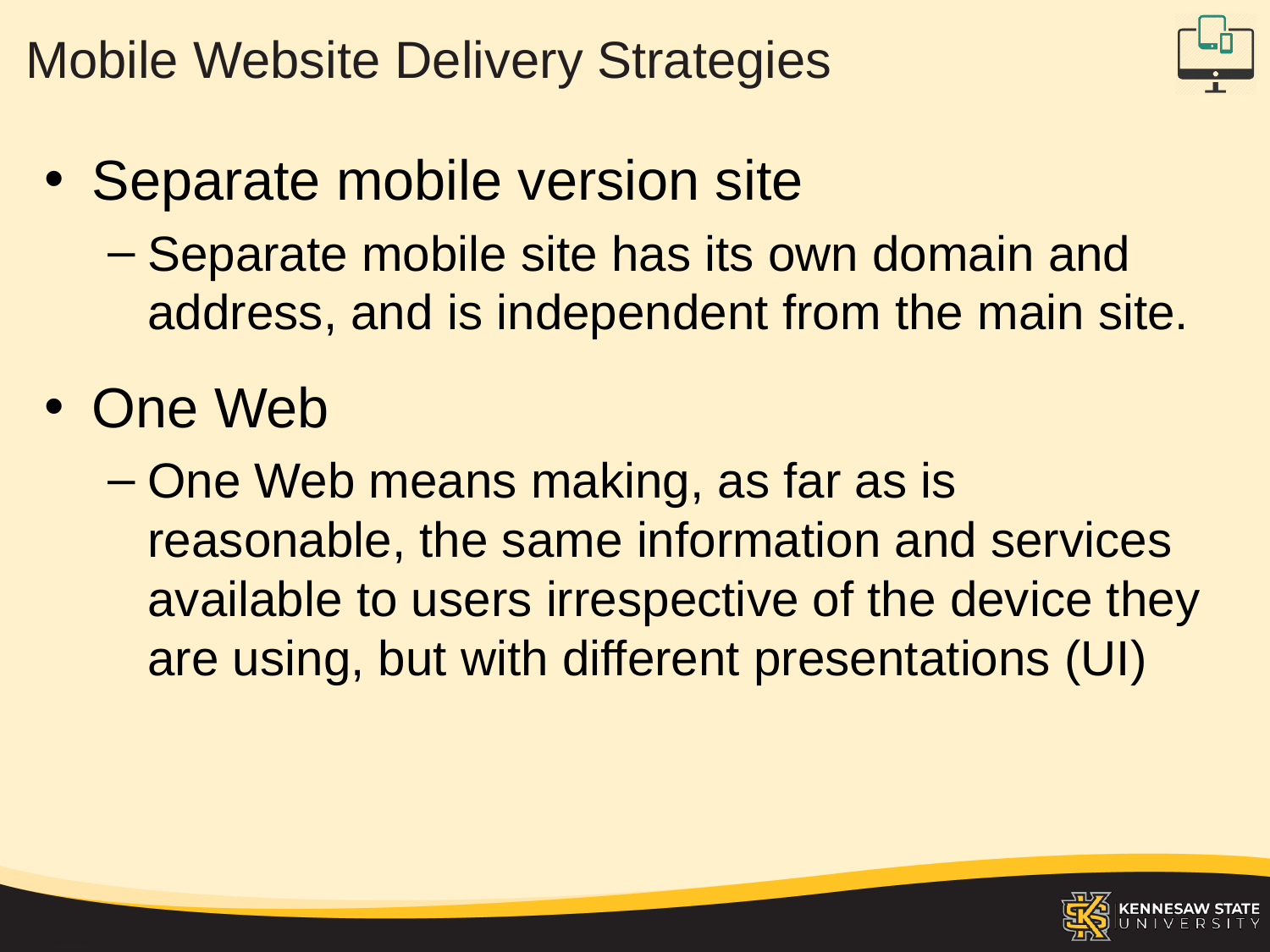

# Mobile Website Delivery Strategies
Separate mobile version site
Separate mobile site has its own domain and address, and is independent from the main site.
One Web
One Web means making, as far as is reasonable, the same information and services available to users irrespective of the device they are using, but with different presentations (UI)